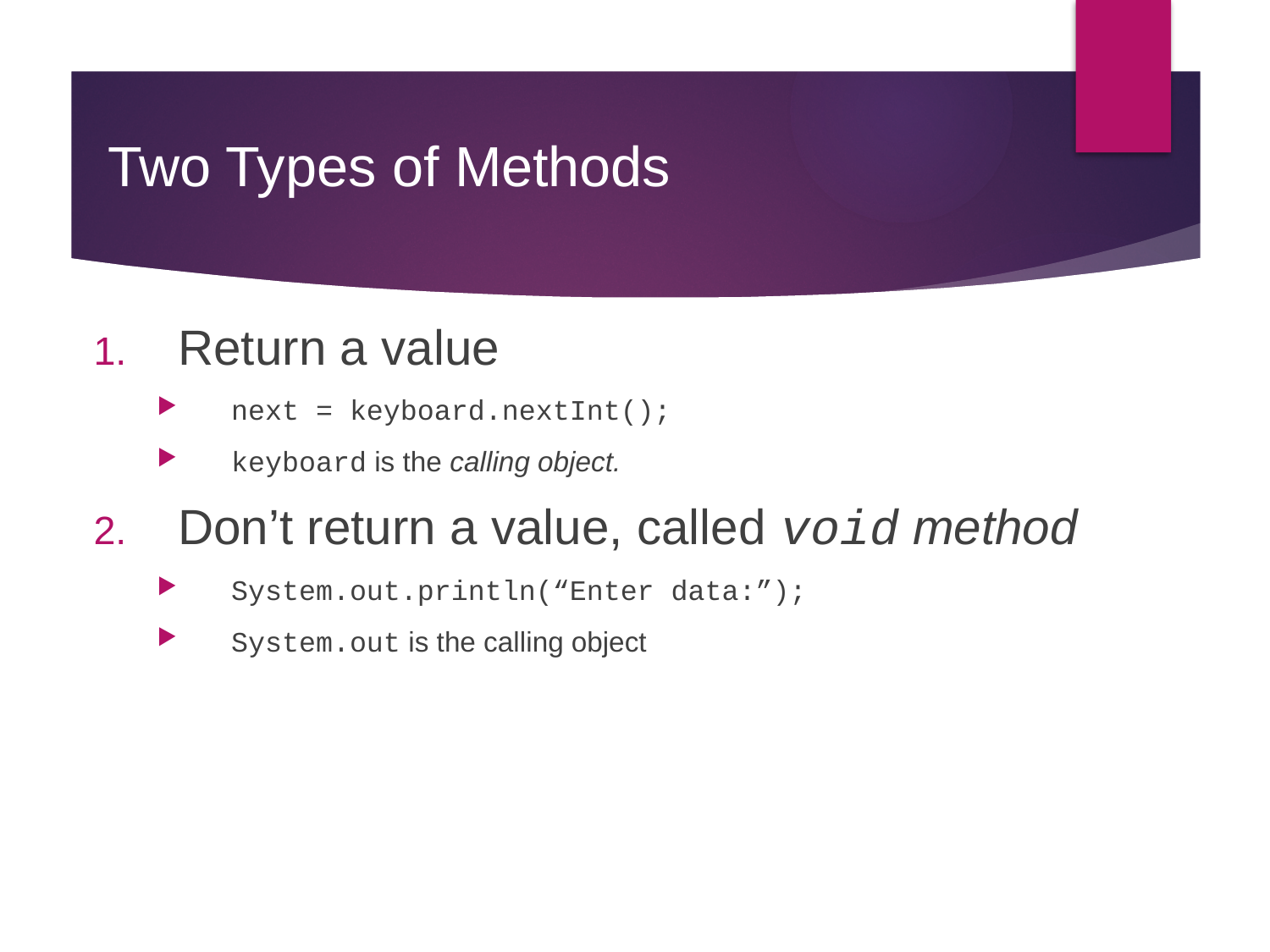

# Two Types of Methods
Return a value
next = keyboard.nextInt();
keyboard is the calling object.
Don’t return a value, called void method
System.out.println(“Enter data:”);
System.out is the calling object